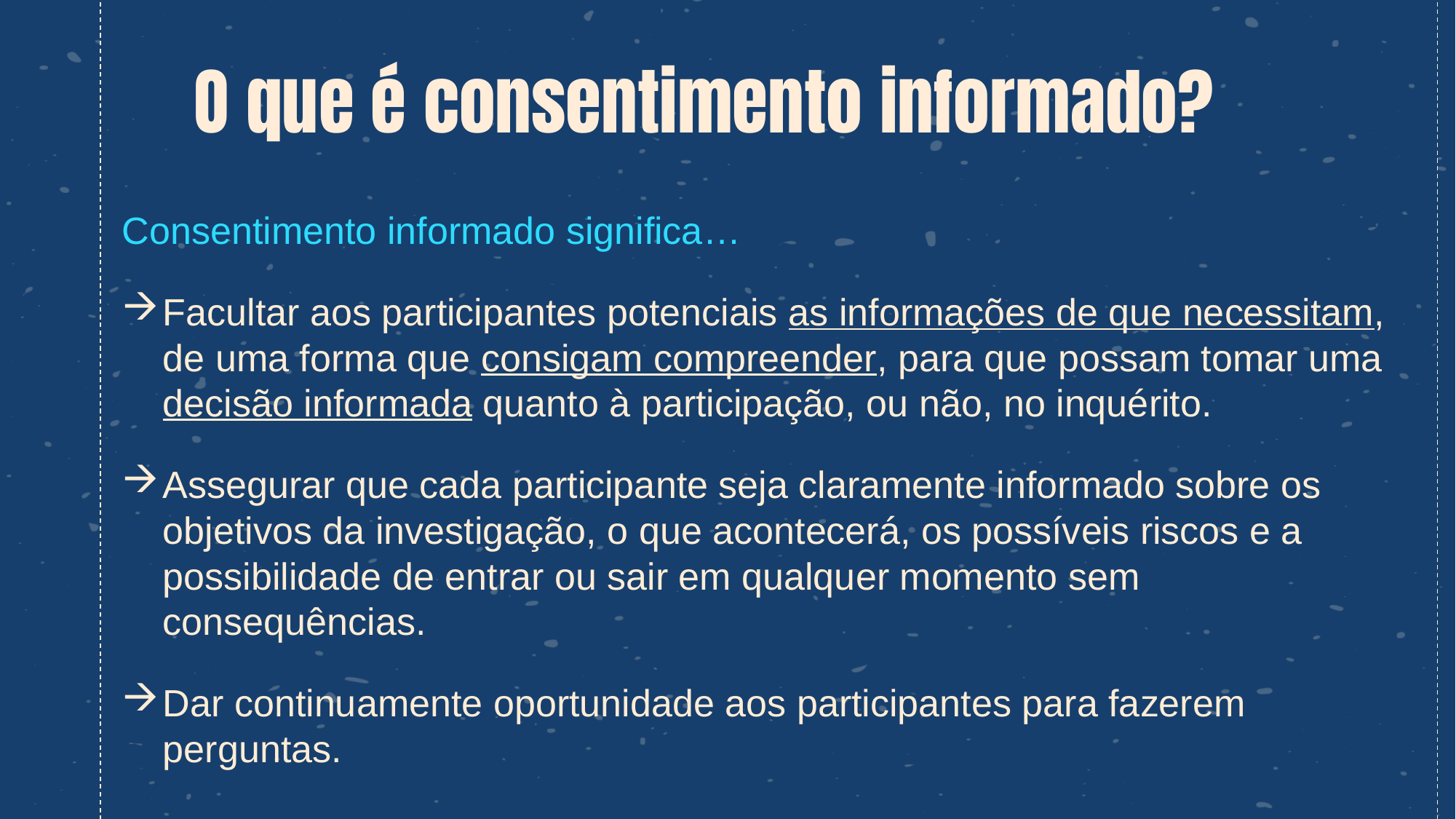

# O que é consentimento informado?
Consentimento informado significa…
Facultar aos participantes potenciais as informações de que necessitam, de uma forma que consigam compreender, para que possam tomar uma decisão informada quanto à participação, ou não, no inquérito.
Assegurar que cada participante seja claramente informado sobre os objetivos da investigação, o que acontecerá, os possíveis riscos e a possibilidade de entrar ou sair em qualquer momento sem consequências.
Dar continuamente oportunidade aos participantes para fazerem perguntas.